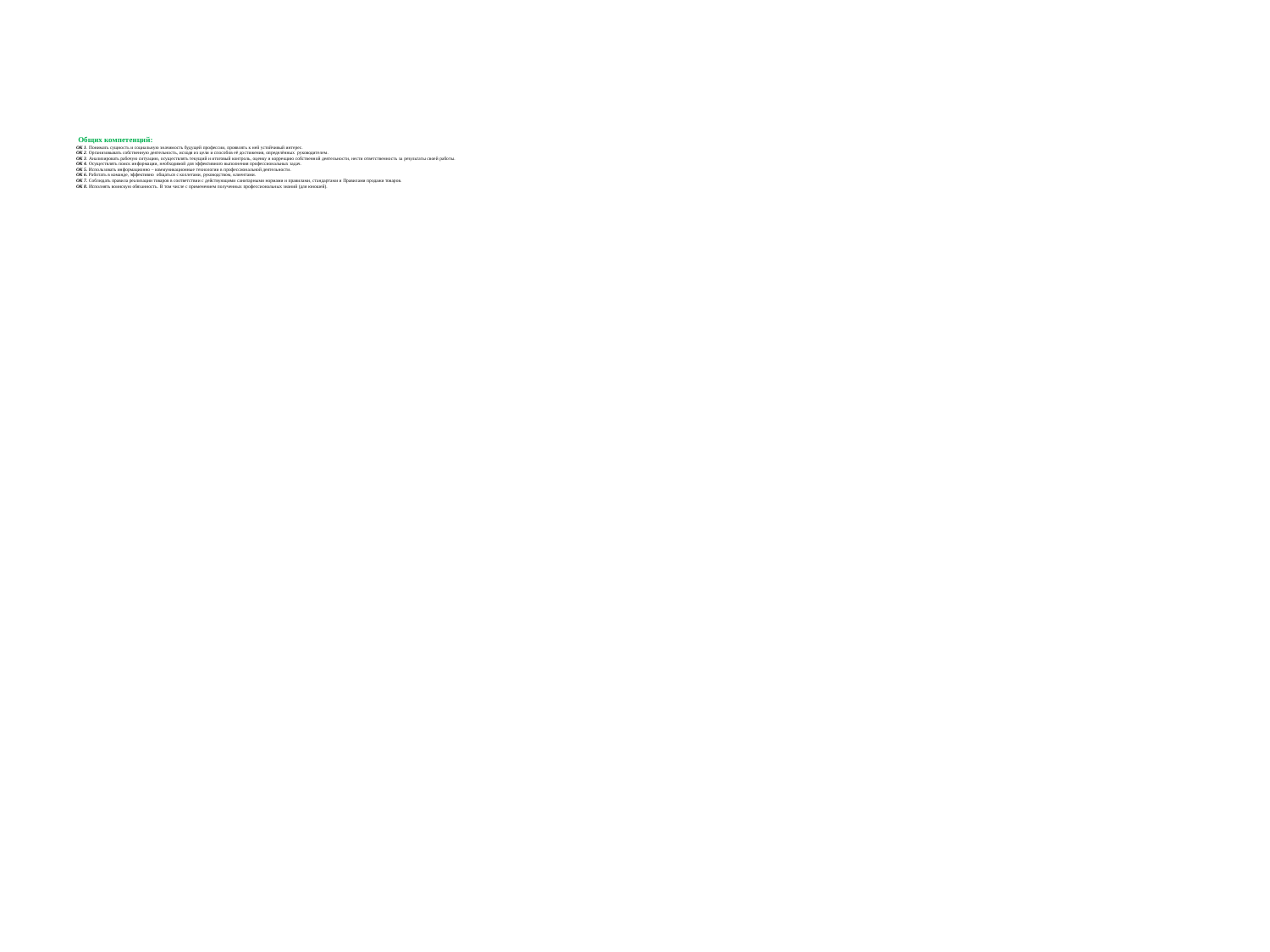

# Общих компетенций: ОК 1. Понимать сущность и социальную значимость будущей профессии, проявлять к ней устойчивый интерес. ОК 2. Организовывать собственную деятельность, исходя из цели и способов её достижения, определённых  руководителем. ОК 3. Анализировать рабочую ситуацию, осуществлять текущий и итоговый контроль, оценку и коррекцию собственной деятельности, нести ответственность за результаты своей работы. ОК 4. Осуществлять поиск информации, необходимой для эффективного выполнения профессиональных задач. ОК 5. Использовать информационно – коммуникационные технологии в профессиональной деятельности. ОК 6. Работать в команде, эффективно  общаться с коллегами, руководством, клиентами. ОК 7. Соблюдать правила реализации товаров в соответствии с действующими санитарными нормами и правилами, стандартами и Правилами продажи товаров. ОК 8. Исполнять воинскую обязанность. В том числе с применением полученных профессиональных знаний (для юношей).